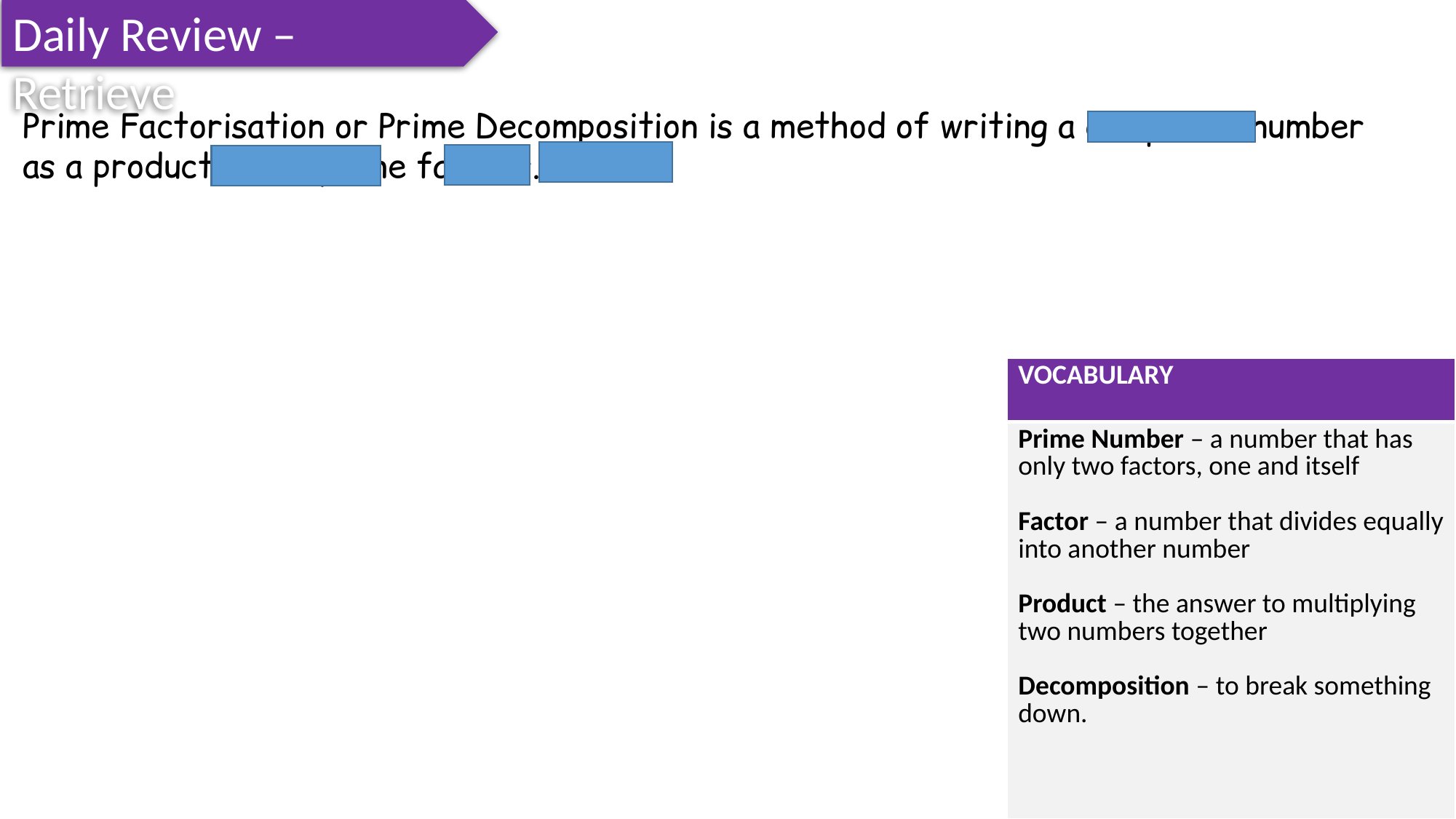

Daily Review – Retrieve
Prime Factorisation or Prime Decomposition is a method of writing a composite number as a product of its prime factors.

| VOCABULARY |
| --- |
| Prime Number – a number that has only two factors, one and itself Factor – a number that divides equally into another number Product – the answer to multiplying two numbers together Decomposition – to break something down. |